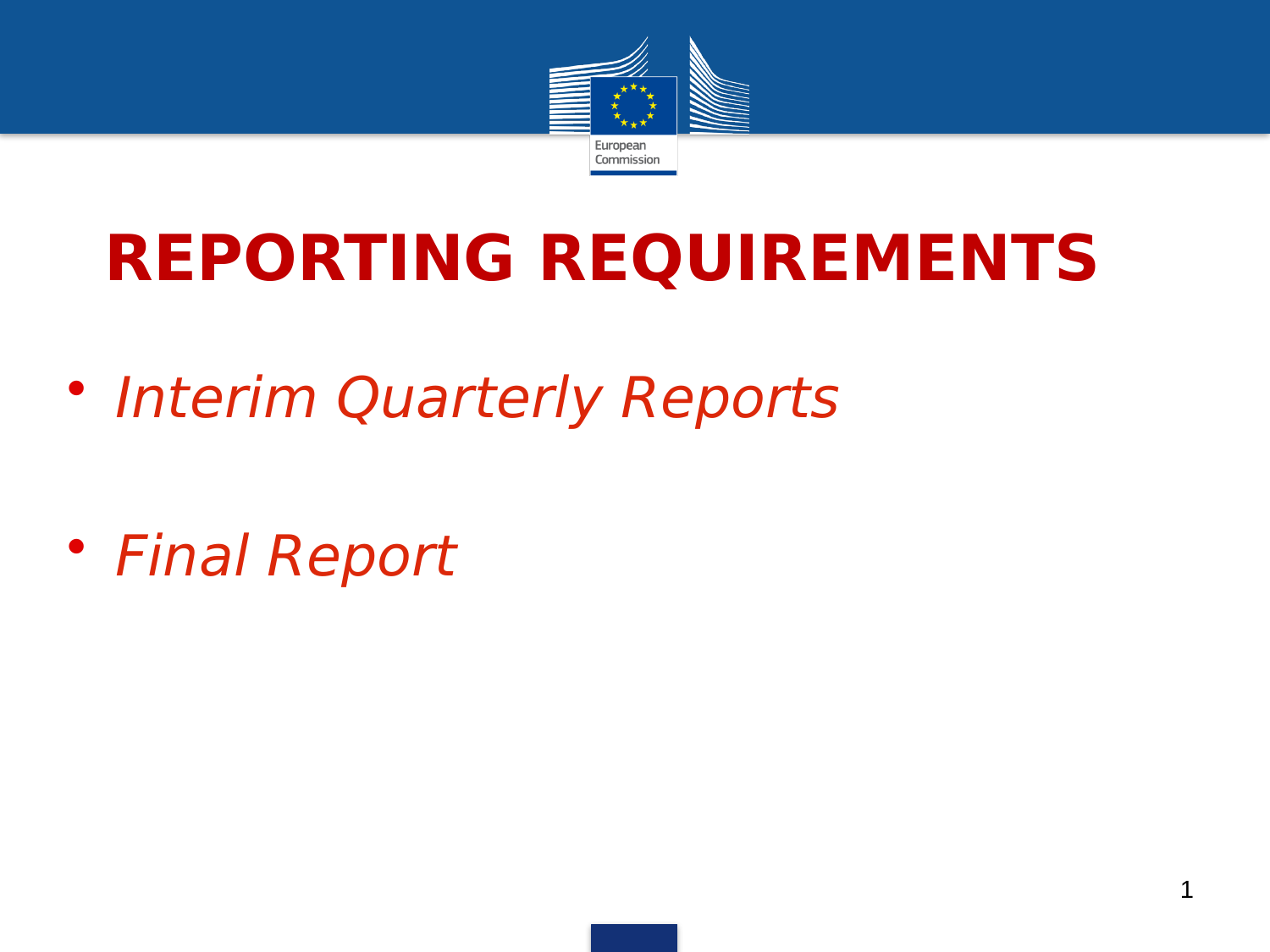

# REPORTING REQUIREMENTS

Interim Quarterly Reports

Final Report

1